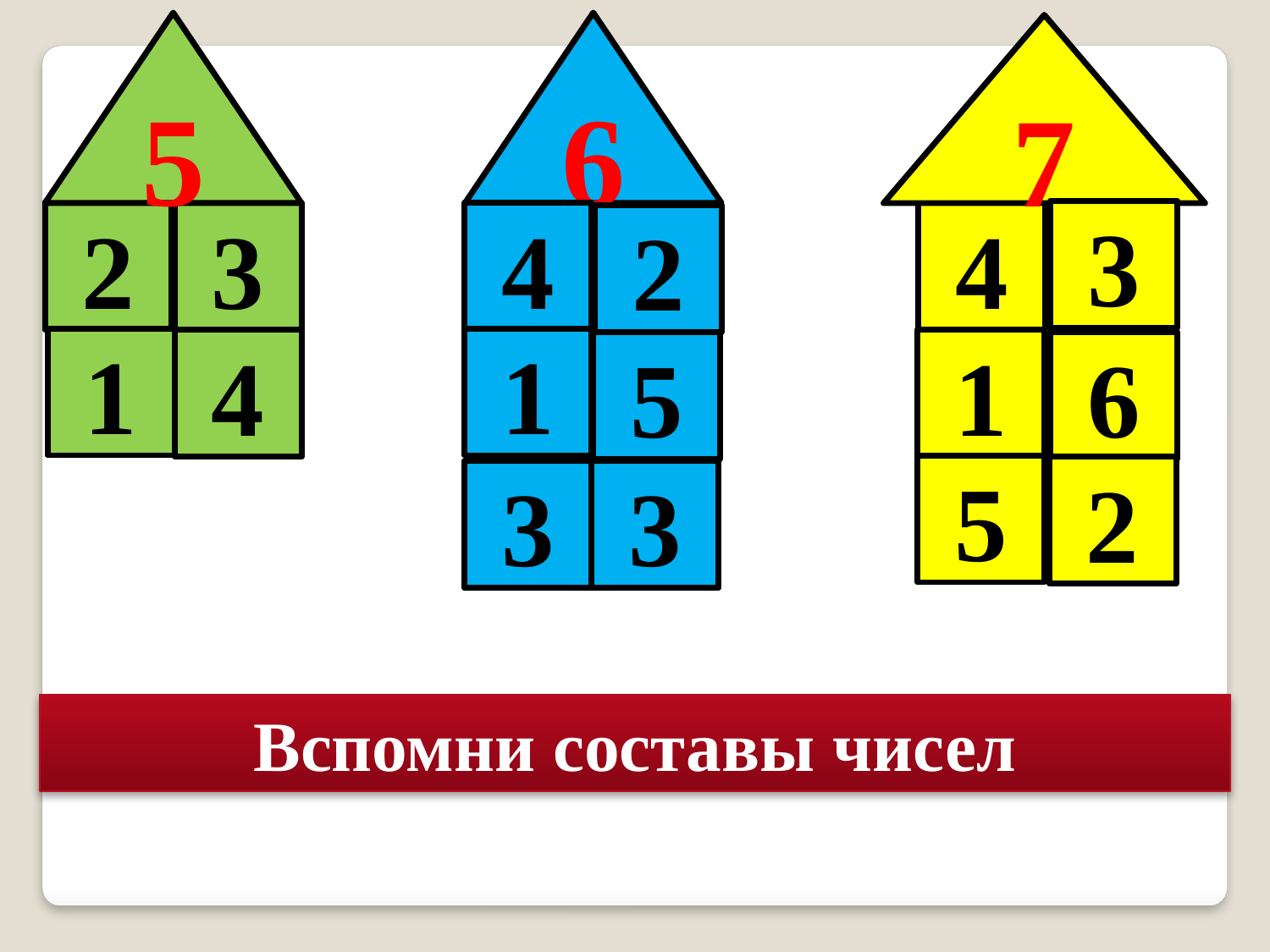

5
6
7
3
2
3
4
4
2
1
1
4
1
6
5
5
2
3
3
Вспомни составы чисел